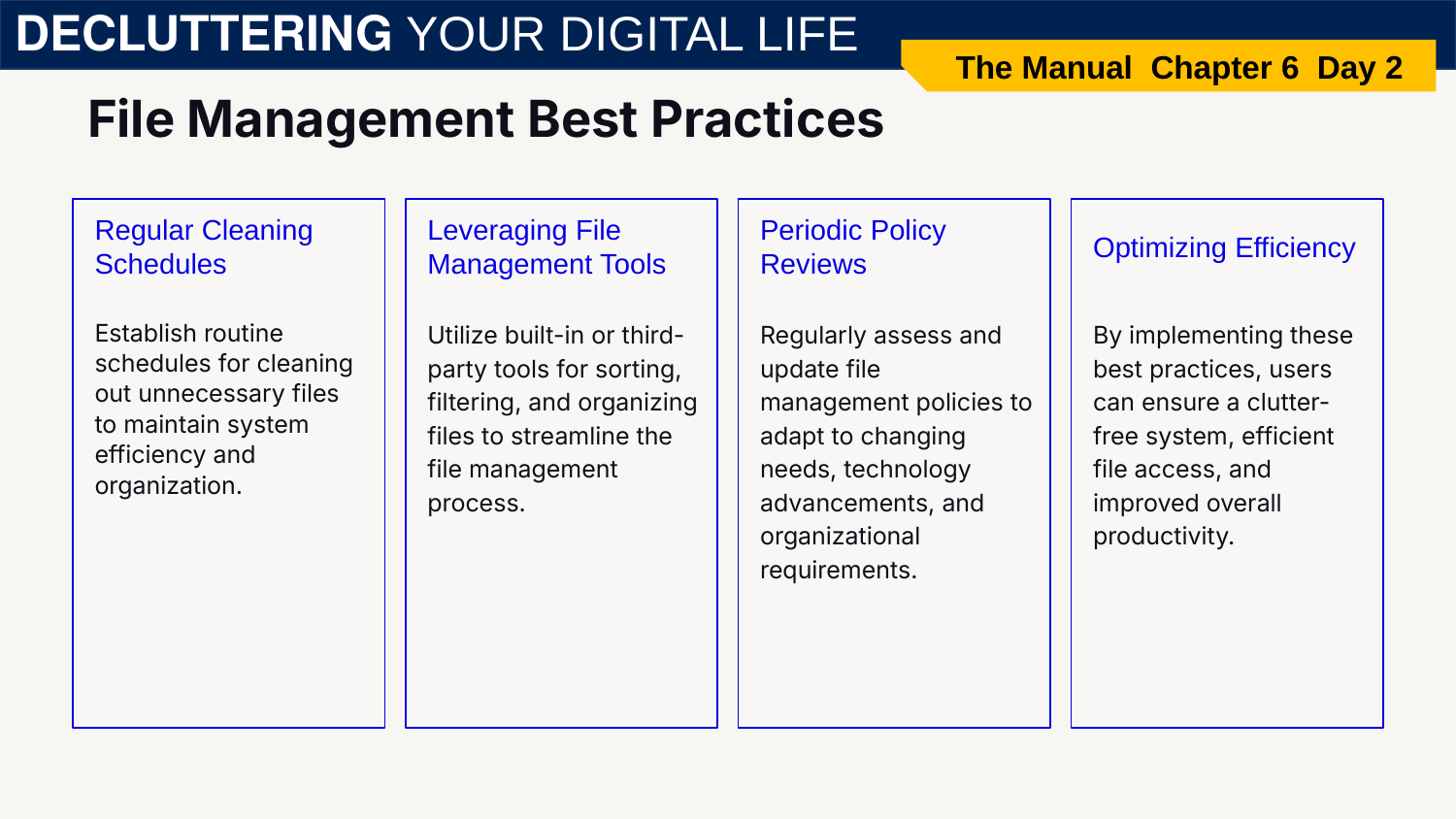

DECLUTTERING YOUR DIGITAL LIFE
The Manual  Chapter 6  Day 2

# File Management Best Practices
Regular Cleaning Schedules
Leveraging File Management Tools
Periodic Policy Reviews
Optimizing Efficiency
Utilize built-in or third-party tools for sorting, filtering, and organizing files to streamline the file management process.
Establish routine schedules for cleaning out unnecessary files to maintain system efficiency and organization.
Regularly assess and update file management policies to adapt to changing needs, technology advancements, and organizational requirements.
By implementing these best practices, users can ensure a clutter-free system, efficient file access, and improved overall productivity.